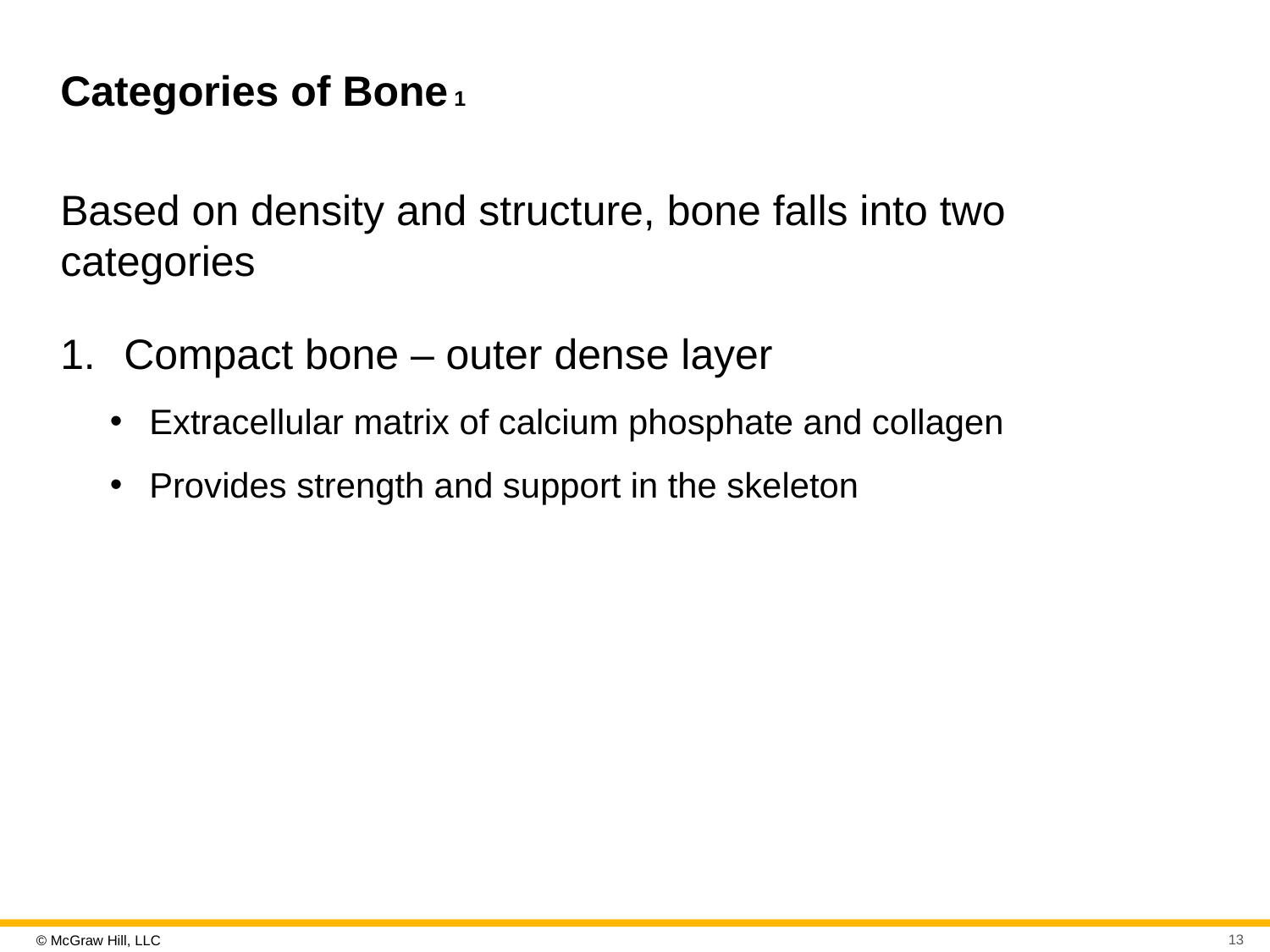

# Categories of Bone 1
Based on density and structure, bone falls into two categories
Compact bone – outer dense layer
Extracellular matrix of calcium phosphate and collagen
Provides strength and support in the skeleton
13